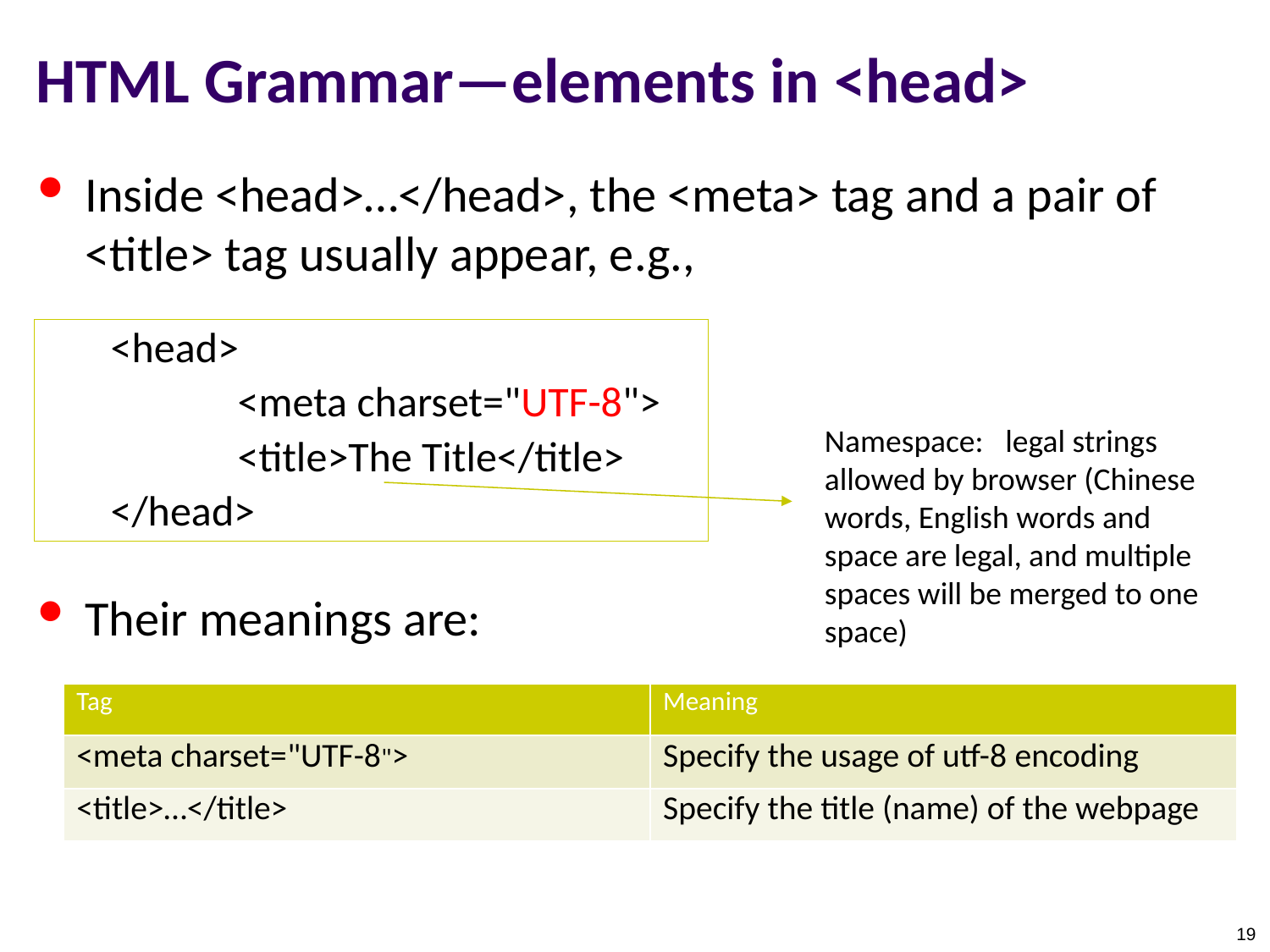

HTML Grammar—elements in <head>
Inside <head>…</head>, the <meta> tag and a pair of <title> tag usually appear, e.g.,

Their meanings are:

<head>
	<meta charset="UTF-8">
	<title>The Title</title>
</head>
Namespace:   legal strings allowed by browser (Chinese words, English words and space are legal, and multiple spaces will be merged to one space)
| Tag | Meaning |
| --- | --- |
| <meta charset="UTF-8"> | Specify the usage of utf-8 encoding |
| <title>…</title> | Specify the title (name) of the webpage |
19